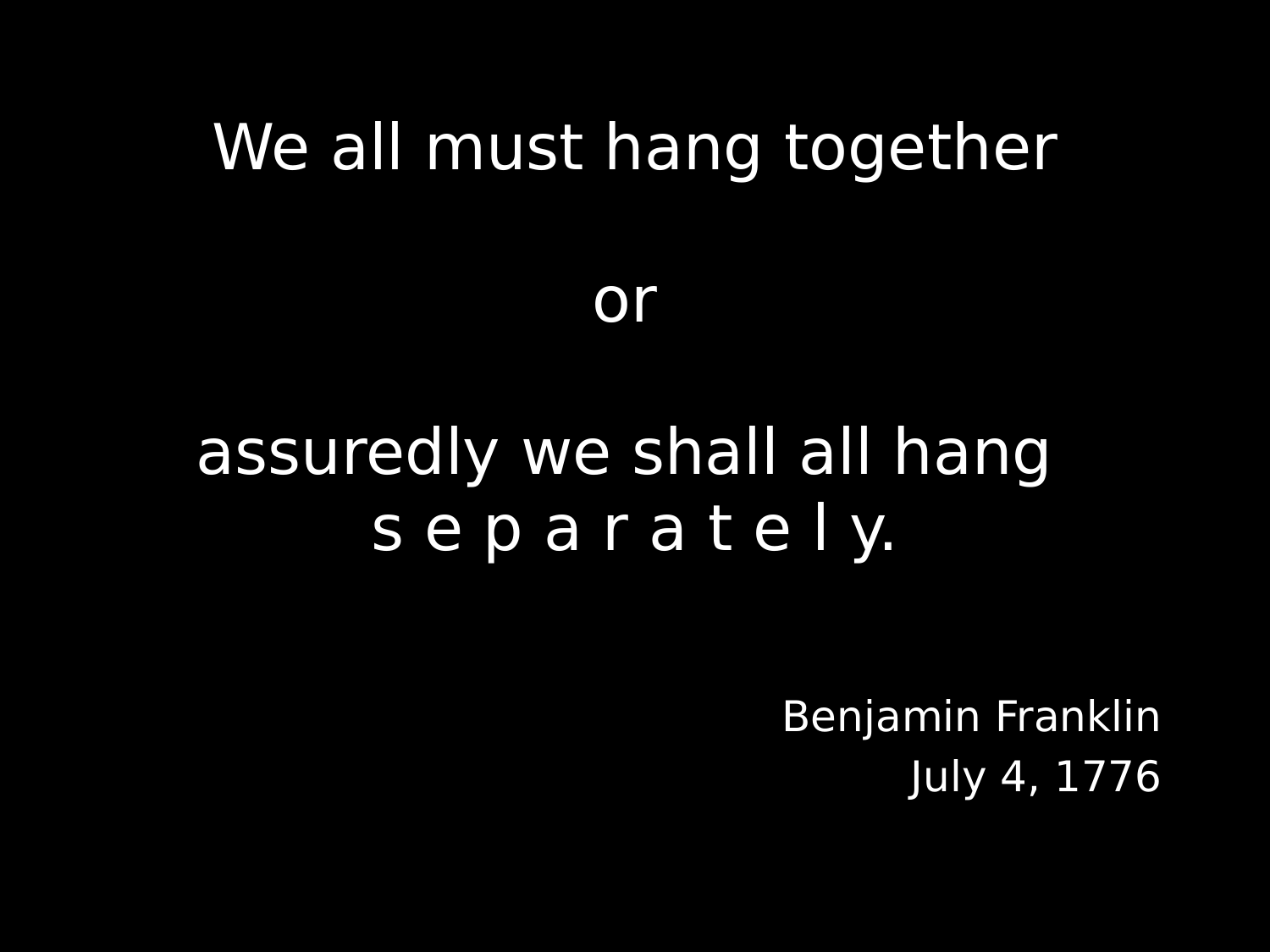

We all must hang together
or
assuredly we shall all hang
s e p a r a t e l y.

Benjamin Franklin
July 4, 1776